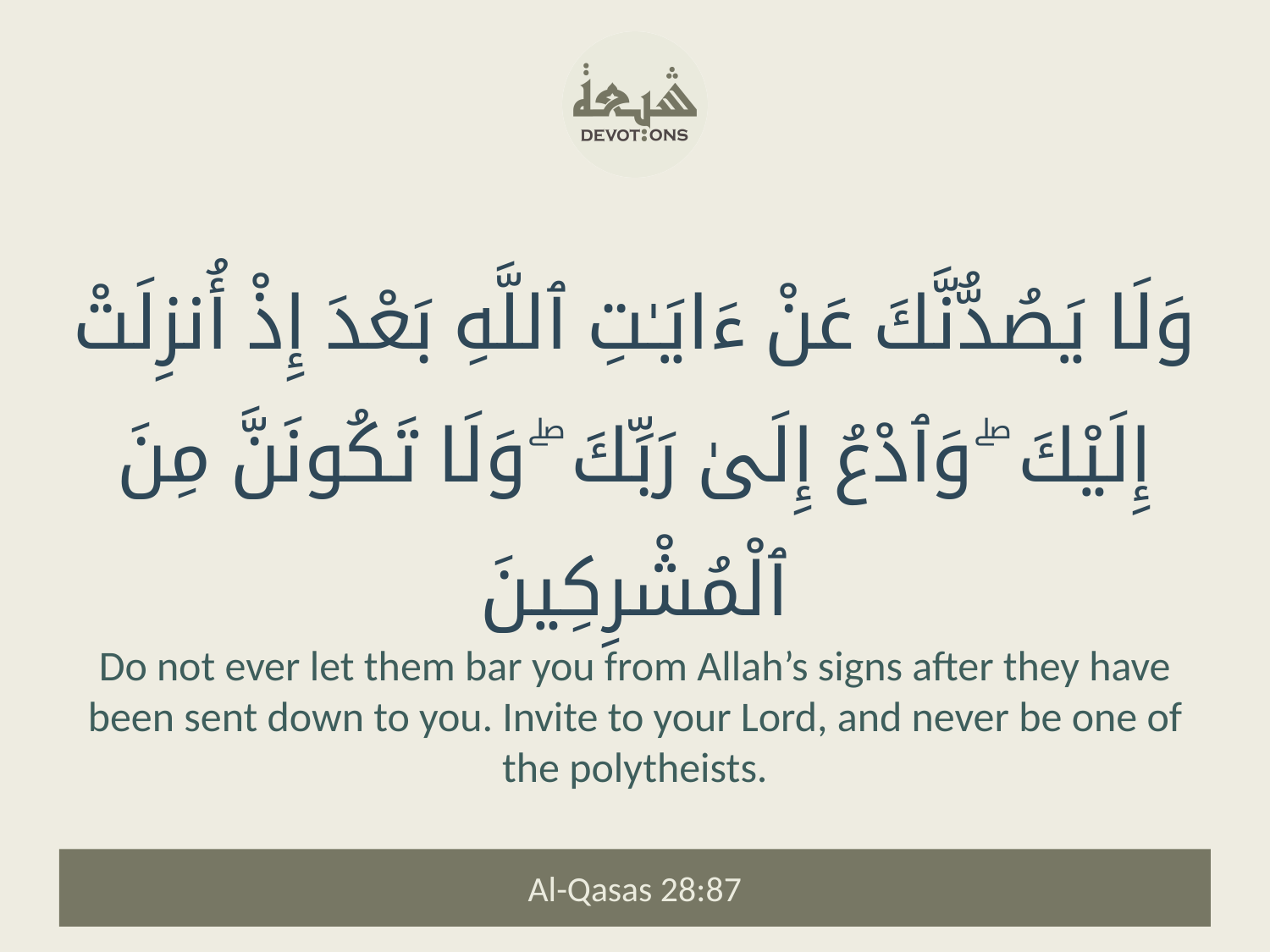

وَلَا يَصُدُّنَّكَ عَنْ ءَايَـٰتِ ٱللَّهِ بَعْدَ إِذْ أُنزِلَتْ إِلَيْكَ ۖ وَٱدْعُ إِلَىٰ رَبِّكَ ۖ وَلَا تَكُونَنَّ مِنَ ٱلْمُشْرِكِينَ
Do not ever let them bar you from Allah’s signs after they have been sent down to you. Invite to your Lord, and never be one of the polytheists.
Al-Qasas 28:87